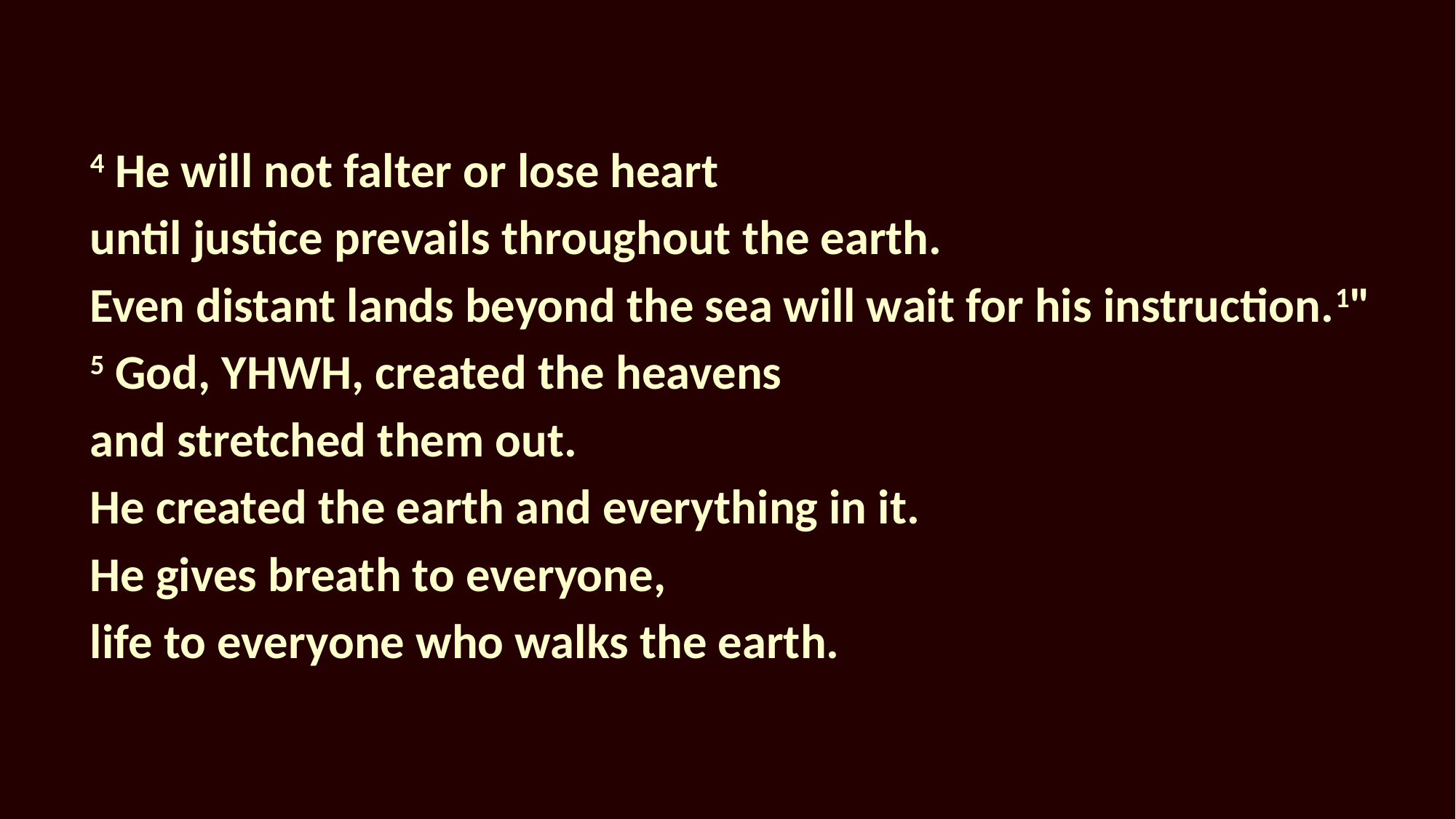

4 He will not falter or lose heart
until justice prevails throughout the earth.
Even distant lands beyond the sea will wait for his instruction.1"
5 God, YHWH, created the heavens
and stretched them out.
He created the earth and everything in it.
He gives breath to everyone,
life to everyone who walks the earth.